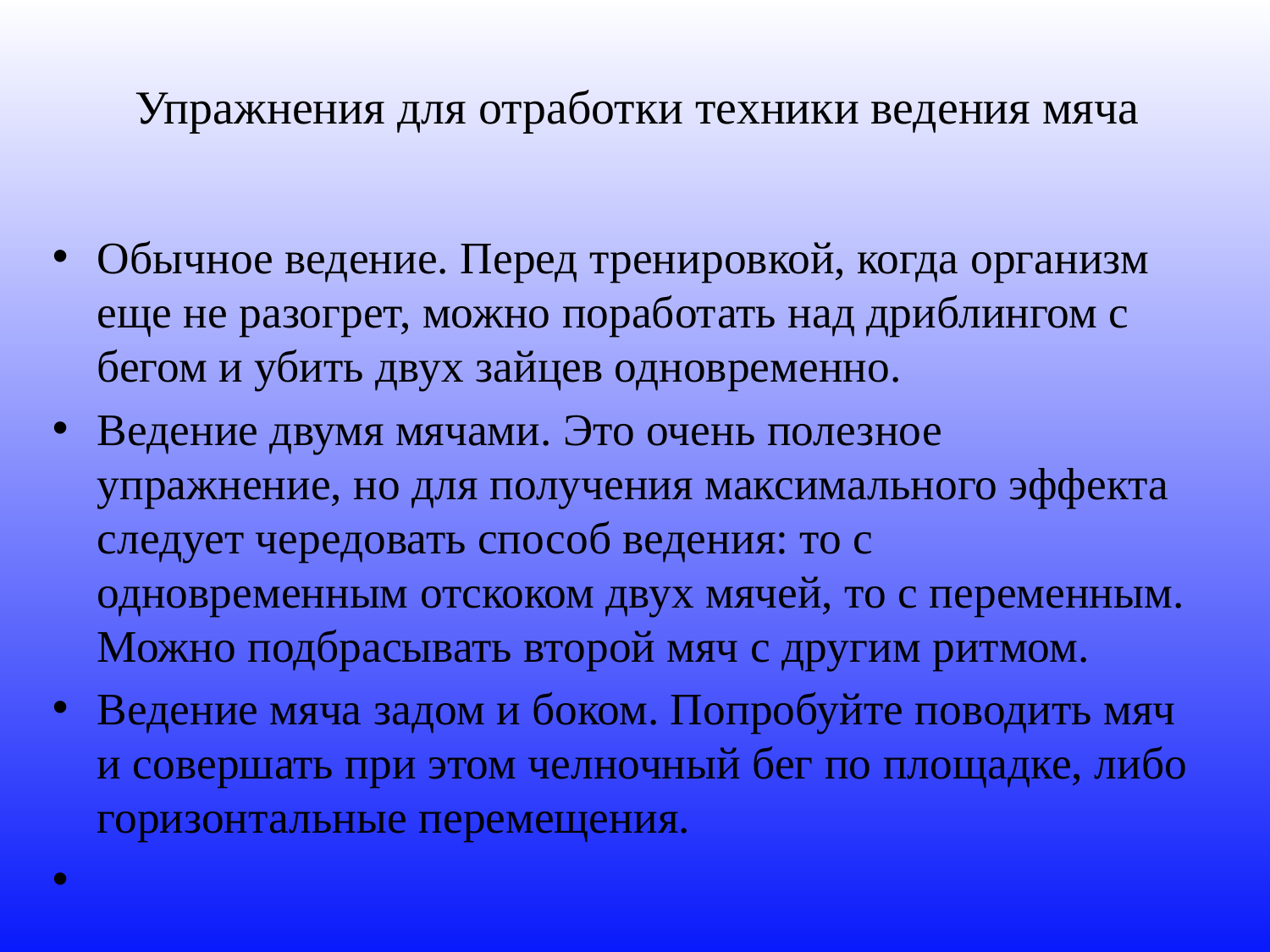

# Упражнения для отработки техники ведения мяча
Обычное ведение. Перед тренировкой, когда организм еще не разогрет, можно поработать над дриблингом с бегом и убить двух зайцев одновременно.
Ведение двумя мячами. Это очень полезное упражнение, но для получения максимального эффекта следует чередовать способ ведения: то с одновременным отскоком двух мячей, то с переменным. Можно подбрасывать второй мяч с другим ритмом.
Ведение мяча задом и боком. Попробуйте поводить мяч и совершать при этом челночный бег по площадке, либо горизонтальные перемещения.